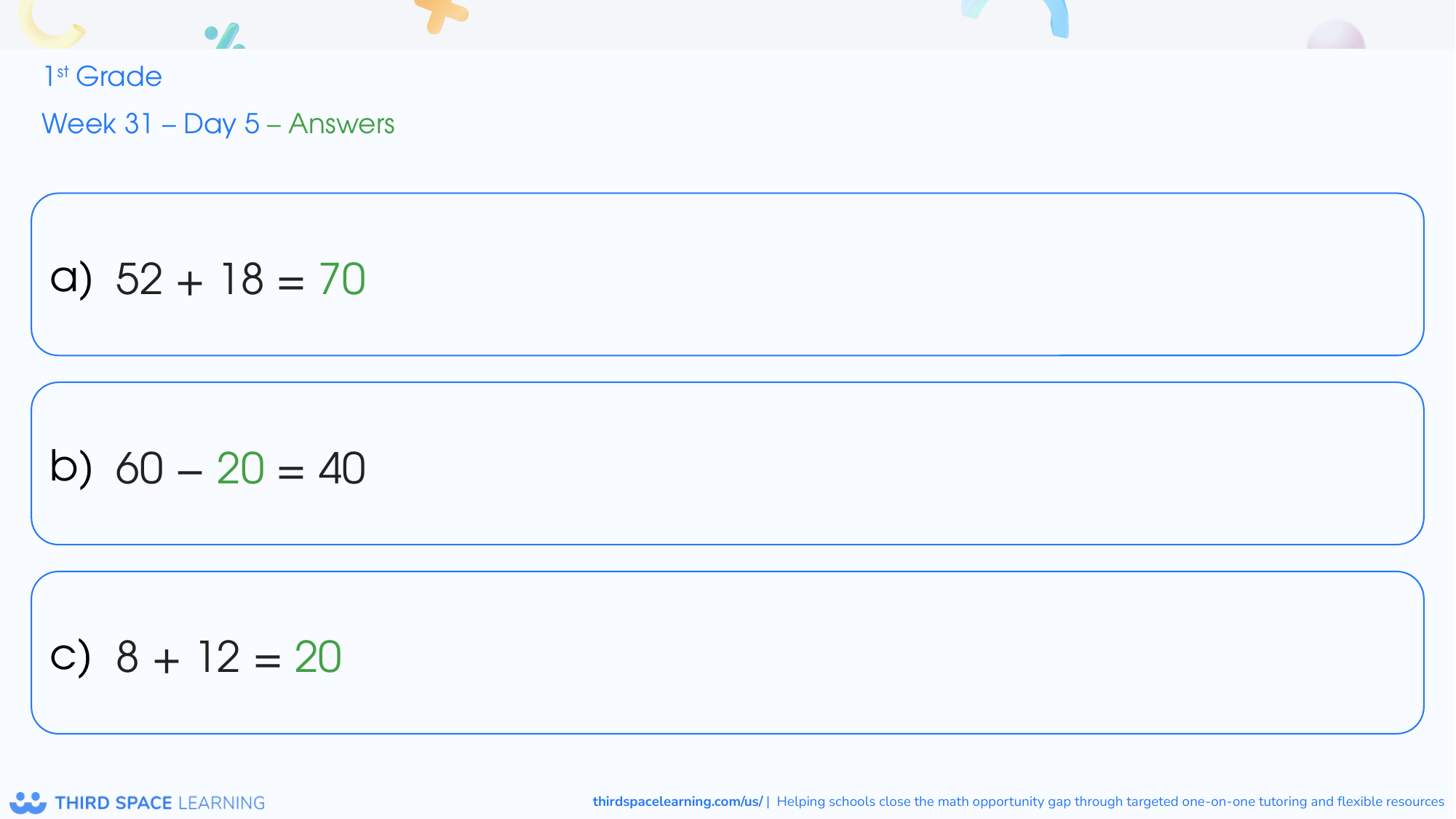

1st Grade
Week 31 – Day 5 – Answers
52 + 18 = 70
60 − 20 = 40
8 + 12 = 20